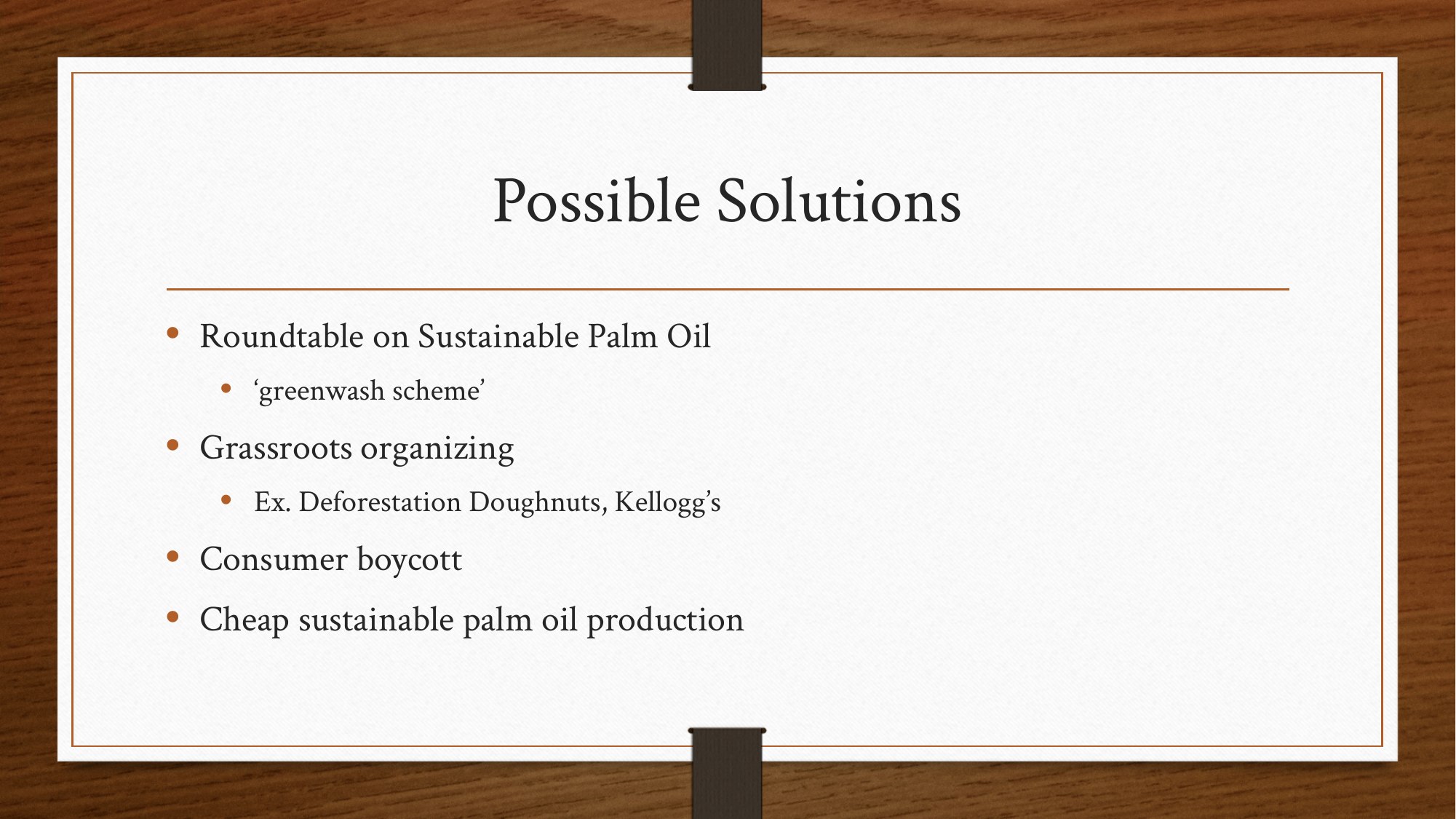

# Possible Solutions
Roundtable on Sustainable Palm Oil
‘greenwash scheme’
Grassroots organizing
Ex. Deforestation Doughnuts, Kellogg’s
Consumer boycott
Cheap sustainable palm oil production